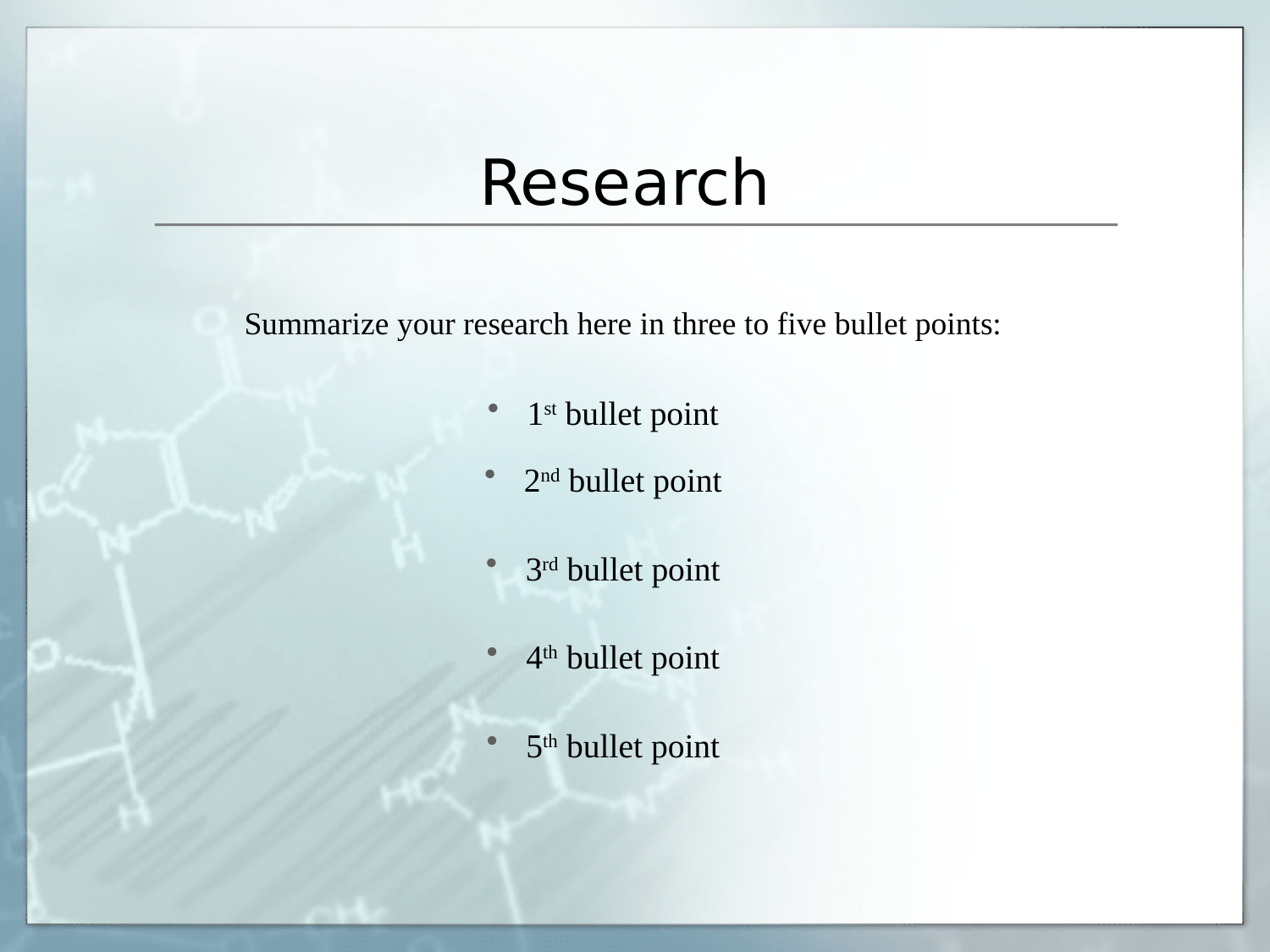

# Research
 	       Summarize your research here in three to five bullet points:

1st bullet point

2nd bullet point

3rd bullet point

4th bullet point

5th bullet point